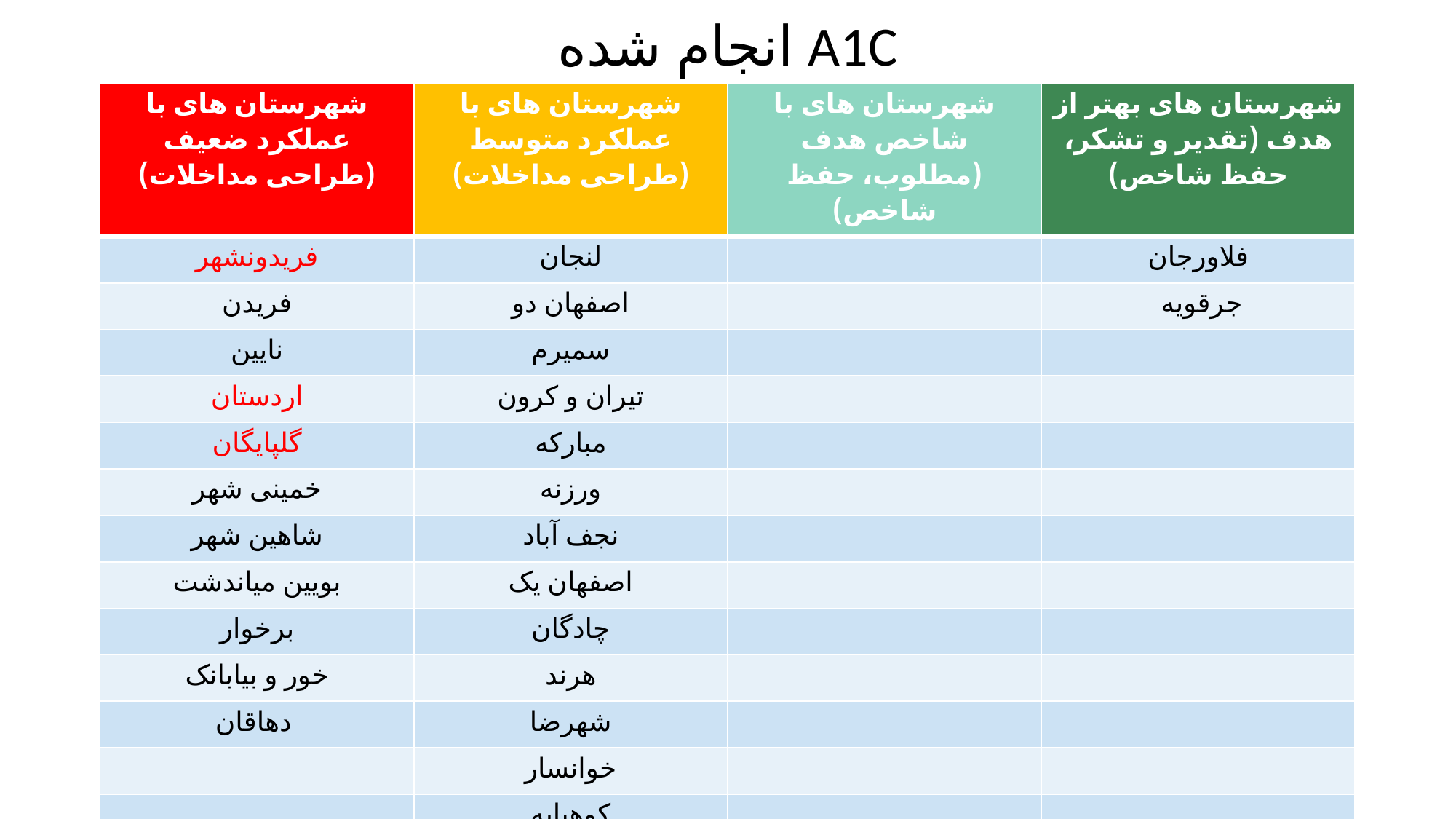

# A1C انجام شده
| شهرستان های با عملکرد ضعیف (طراحی مداخلات) | شهرستان های با عملکرد متوسط (طراحی مداخلات) | شهرستان های با شاخص هدف (مطلوب، حفظ شاخص) | شهرستان های بهتر از هدف (تقدیر و تشکر، حفظ شاخص) |
| --- | --- | --- | --- |
| فریدونشهر | لنجان |  | فلاورجان |
| فریدن | اصفهان دو |  | جرقویه |
| نایین | سمیرم |  |  |
| اردستان | تیران و کرون |  |  |
| گلپایگان | مبارکه |  |  |
| خمینی شهر | ورزنه |  |  |
| شاهین شهر | نجف آباد |  |  |
| بویین میاندشت | اصفهان یک |  |  |
| برخوار | چادگان |  |  |
| خور و بیابانک | هرند |  |  |
| دهاقان | شهرضا |  |  |
|  | خوانسار |  |  |
|  | کوهپایه |  |  |
|  | نطنز |  |  |